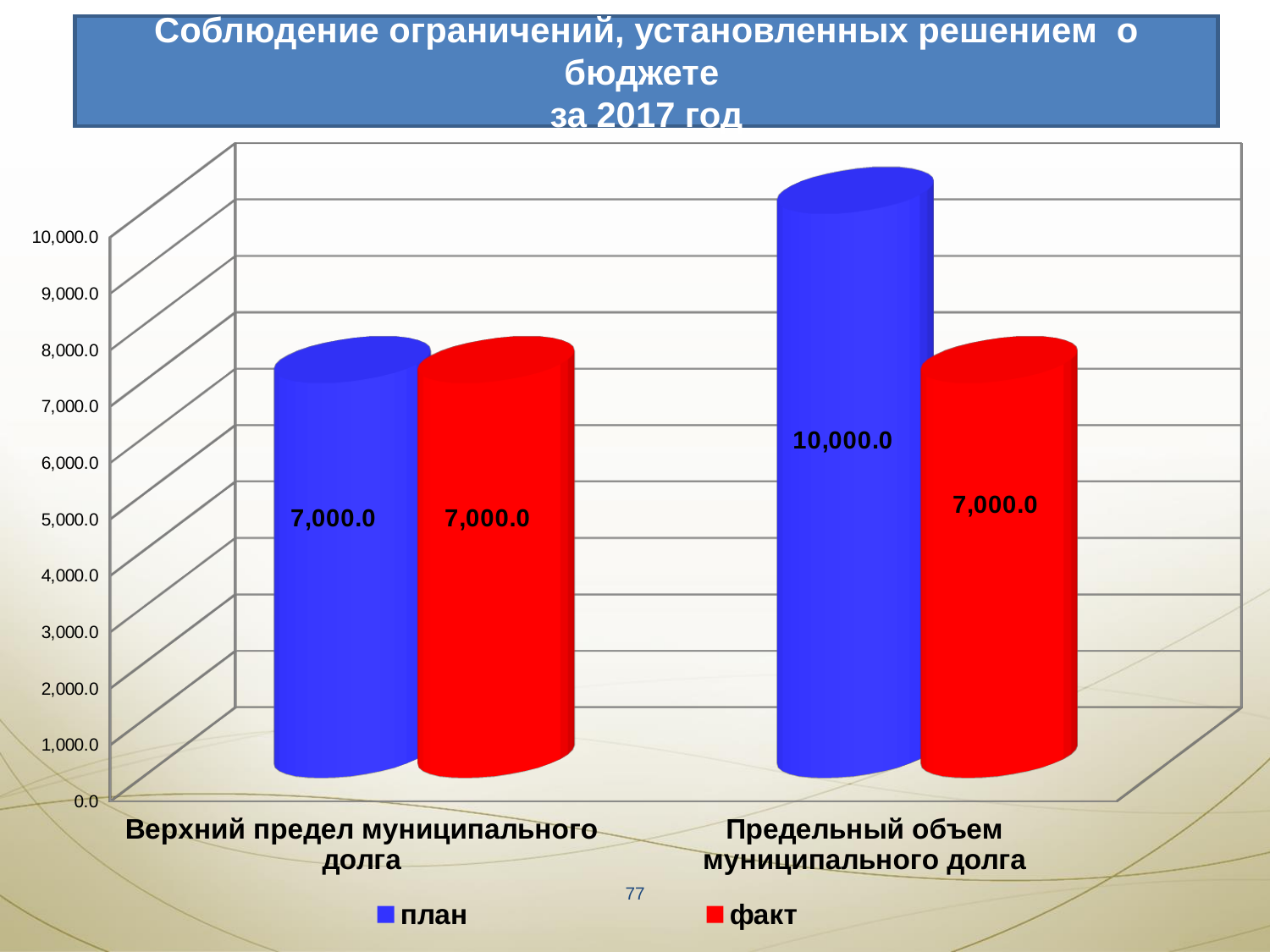

Соблюдение ограничений, установленных решением  о бюджете
за 2017 год

[unsupported chart]

77